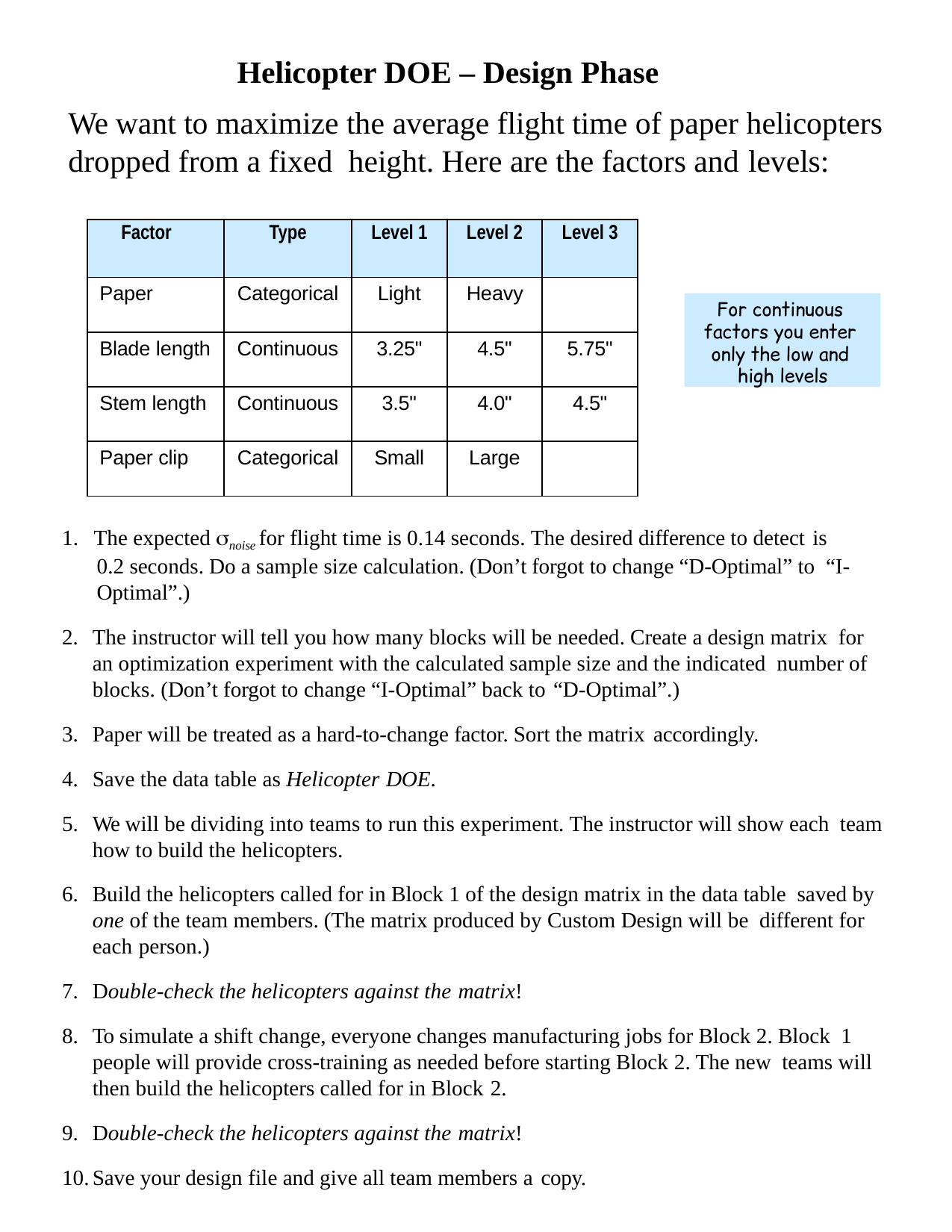

Helicopter DOE – Design Phase
We want to maximize the average flight time of paper helicopters dropped from a fixed  height. Here are the factors and levels:
| Factor | Type | Level 1 | Level 2 | Level 3 |
| --- | --- | --- | --- | --- |
| Paper | Categorical | Light | Heavy |  |
| Blade length | Continuous | 3.25" | 4.5" | 5.75" |
| Stem length | Continuous | 3.5" | 4.0" | 4.5" |
| Paper clip | Categorical | Small | Large |  |
For continuous  factors you enter  only the low and  high levels
1.	The expected σnoise for flight time is 0.14 seconds. The desired difference to detect is
0.2 seconds. Do a sample size calculation. (Don’t forgot to change “D-Optimal” to  “I-Optimal”.)
The instructor will tell you how many blocks will be needed. Create a design matrix  for an optimization experiment with the calculated sample size and the indicated  number of blocks. (Don’t forgot to change “I-Optimal” back to “D-Optimal”.)
Paper will be treated as a hard-to-change factor. Sort the matrix accordingly.
Save the data table as Helicopter DOE.
We will be dividing into teams to run this experiment. The instructor will show each  team how to build the helicopters.
Build the helicopters called for in Block 1 of the design matrix in the data table  saved by one of the team members. (The matrix produced by Custom Design will be  different for each person.)
Double-check the helicopters against the matrix!
To simulate a shift change, everyone changes manufacturing jobs for Block 2. Block  1 people will provide cross-training as needed before starting Block 2. The new  teams will then build the helicopters called for in Block 2.
Double-check the helicopters against the matrix!
Save your design file and give all team members a copy.